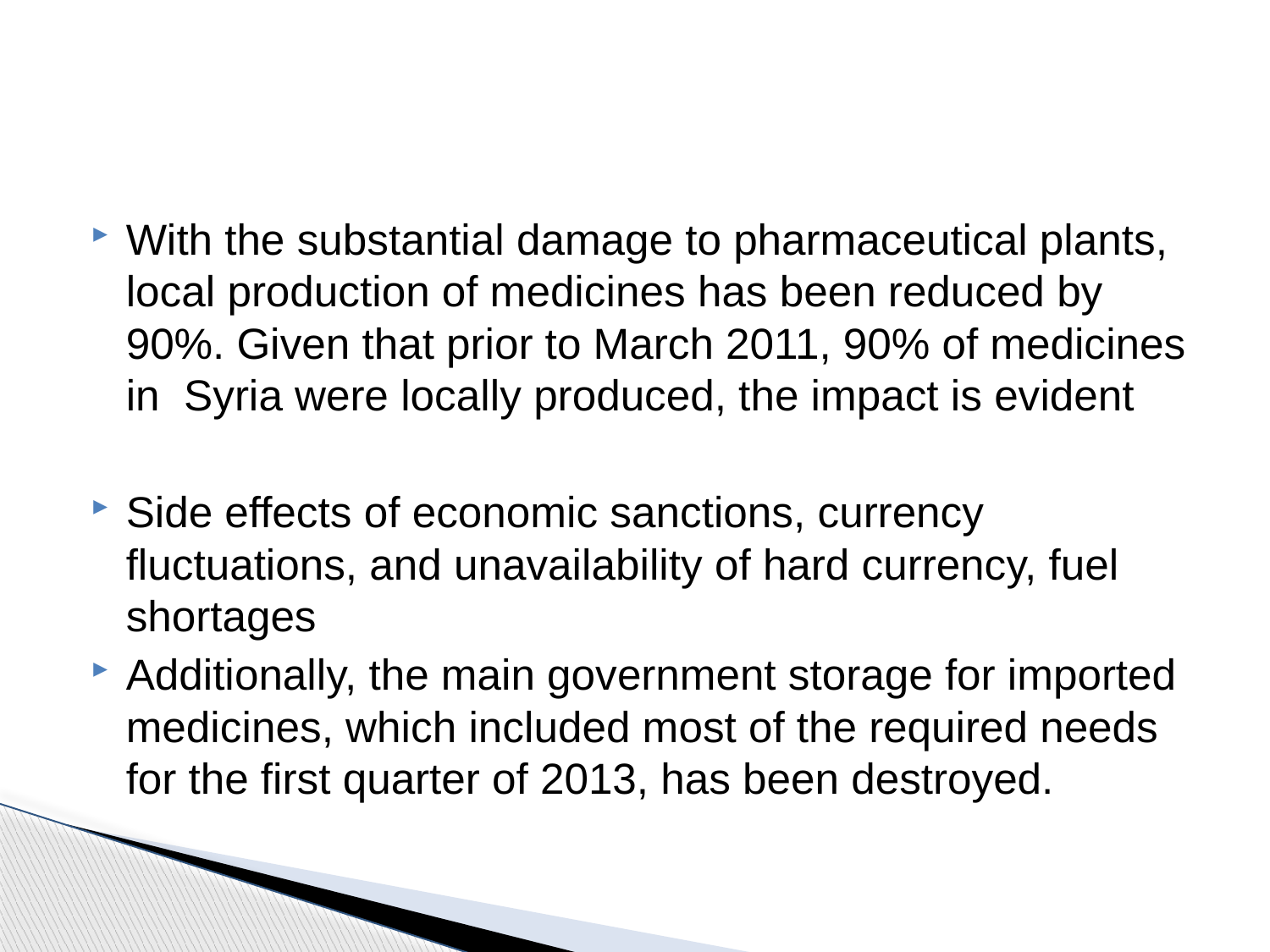

#
With the substantial damage to pharmaceutical plants, local production of medicines has been reduced by 90%. Given that prior to March 2011, 90% of medicines in  Syria were locally produced, the impact is evident

Side effects of economic sanctions, currency fluctuations, and unavailability of hard currency, fuel shortages
Additionally, the main government storage for imported medicines, which included most of the required needs for the first quarter of 2013, has been destroyed.